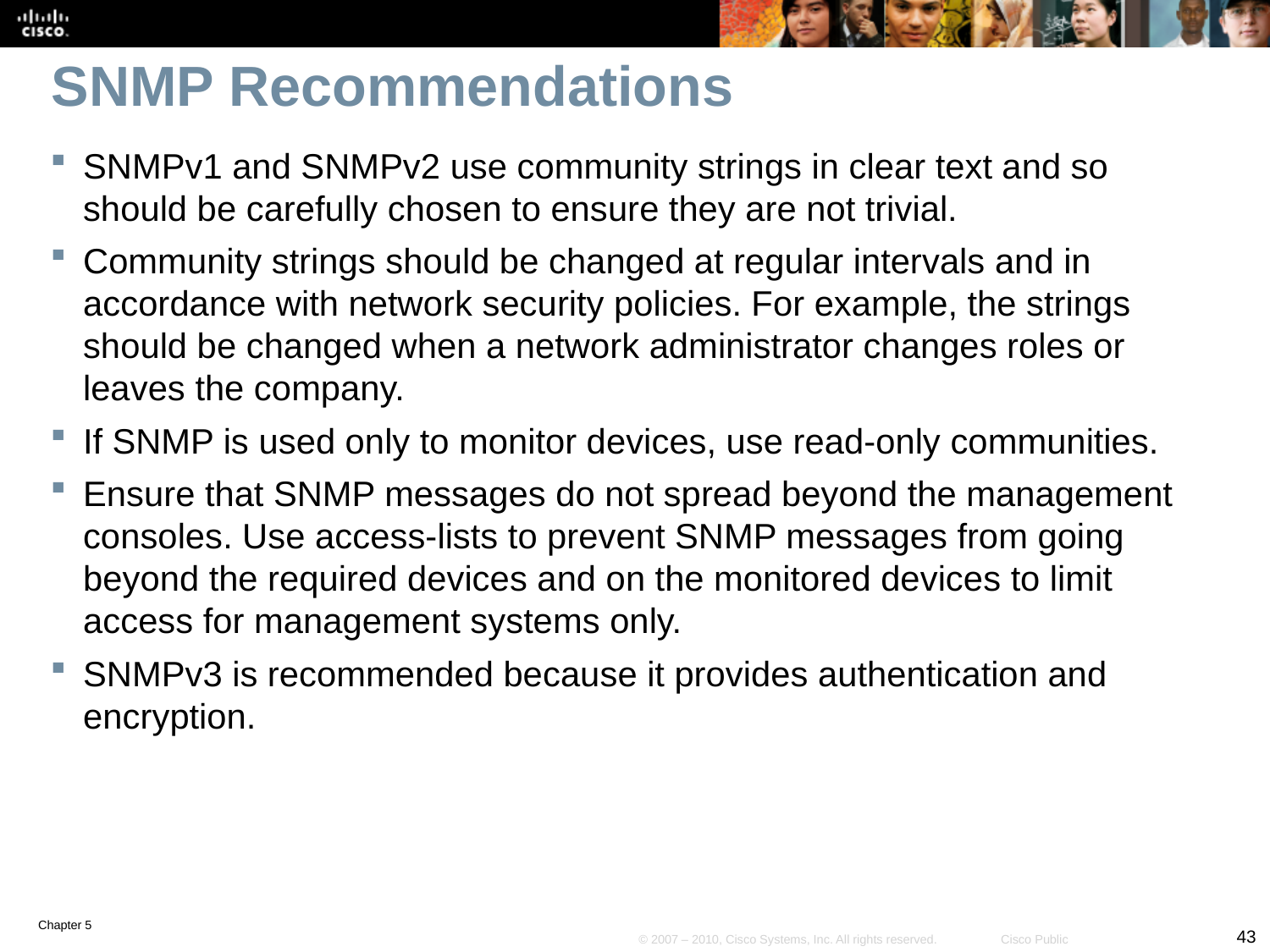

# SNMP Recommendations
SNMPv1 and SNMPv2 use community strings in clear text and so should be carefully chosen to ensure they are not trivial.
Community strings should be changed at regular intervals and in accordance with network security policies. For example, the strings should be changed when a network administrator changes roles or leaves the company.
If SNMP is used only to monitor devices, use read-only communities.
Ensure that SNMP messages do not spread beyond the management consoles. Use access-lists to prevent SNMP messages from going beyond the required devices and on the monitored devices to limit access for management systems only.
SNMPv3 is recommended because it provides authentication and encryption.